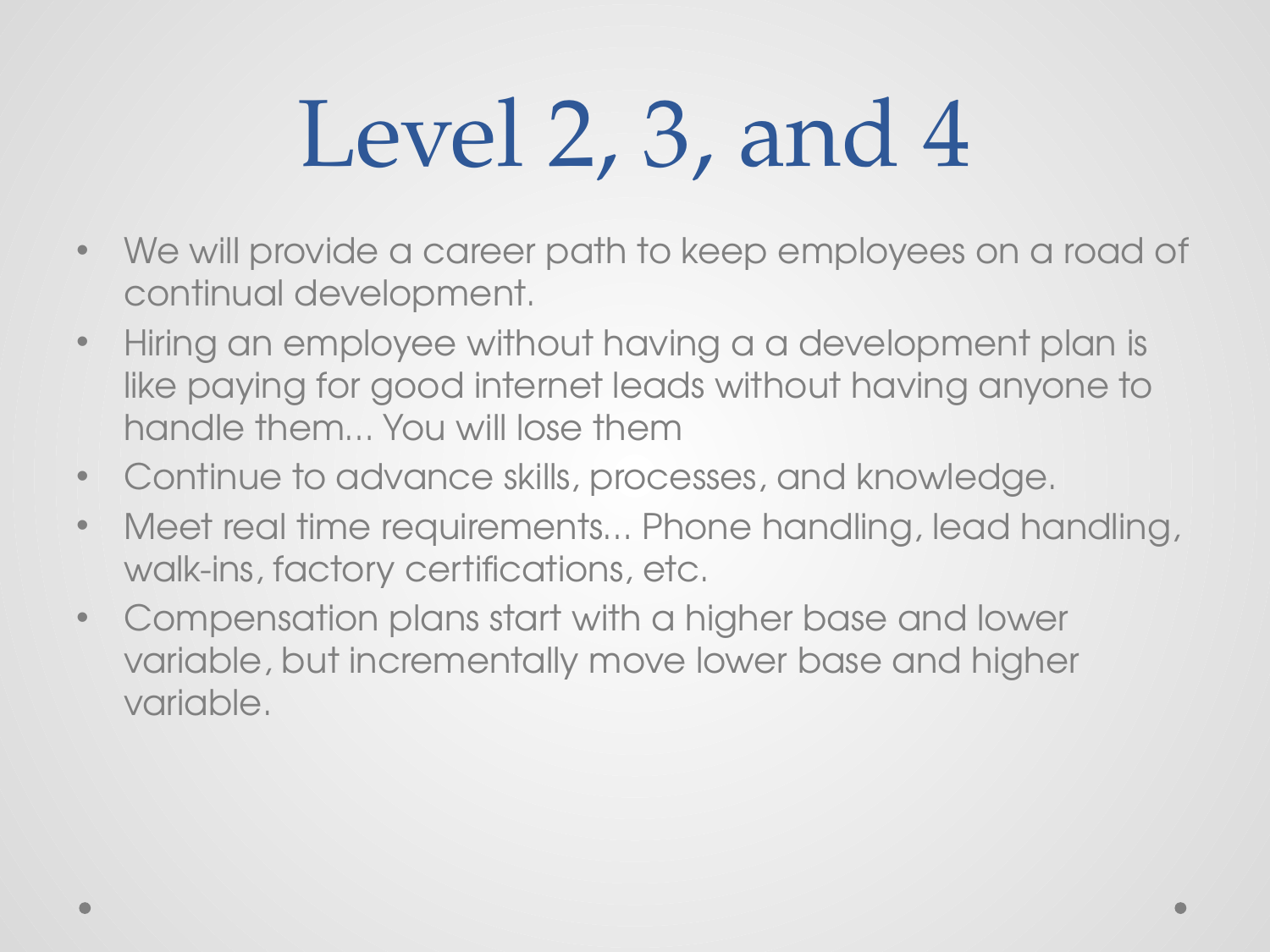

# Level 2, 3, and 4
We will provide a career path to keep employees on a road of continual development.
Hiring an employee without having a a development plan is like paying for good internet leads without having anyone to handle them… You will lose them
Continue to advance skills, processes, and knowledge.
Meet real time requirements… Phone handling, lead handling, walk-ins, factory certifications, etc.
Compensation plans start with a higher base and lower variable, but incrementally move lower base and higher variable.